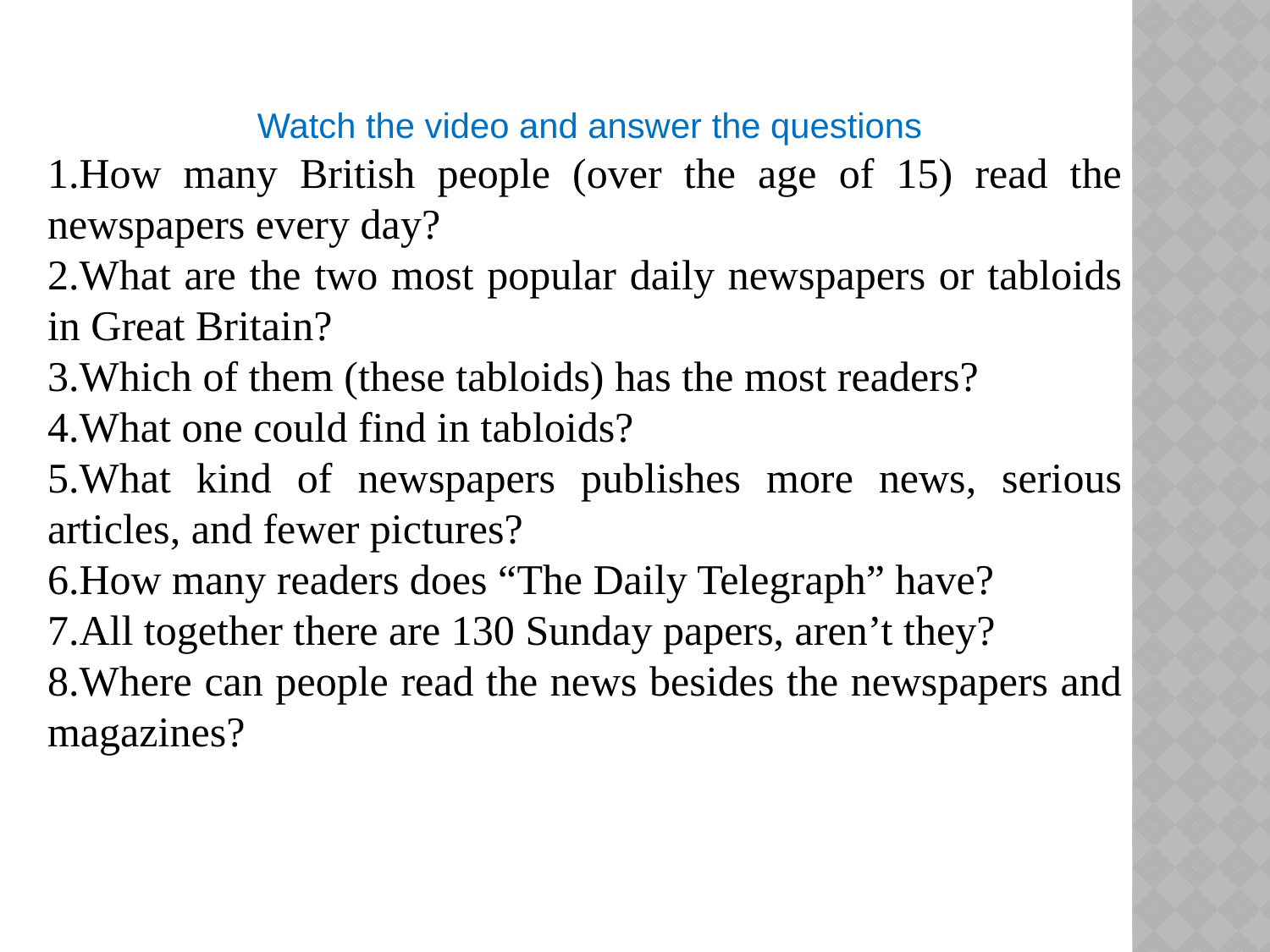

Watch the video and answer the questions
1.How many British people (over the age of 15) read the newspapers every day?
2.What are the two most popular daily newspapers or tabloids in Great Britain?
3.Which of them (these tabloids) has the most readers?
4.What one could find in tabloids?
5.What kind of newspapers publishes more news, serious articles, and fewer pictures?
6.How many readers does “The Daily Telegraph” have?
7.All together there are 130 Sunday papers, aren’t they?
8.Where can people read the news besides the newspapers and magazines?